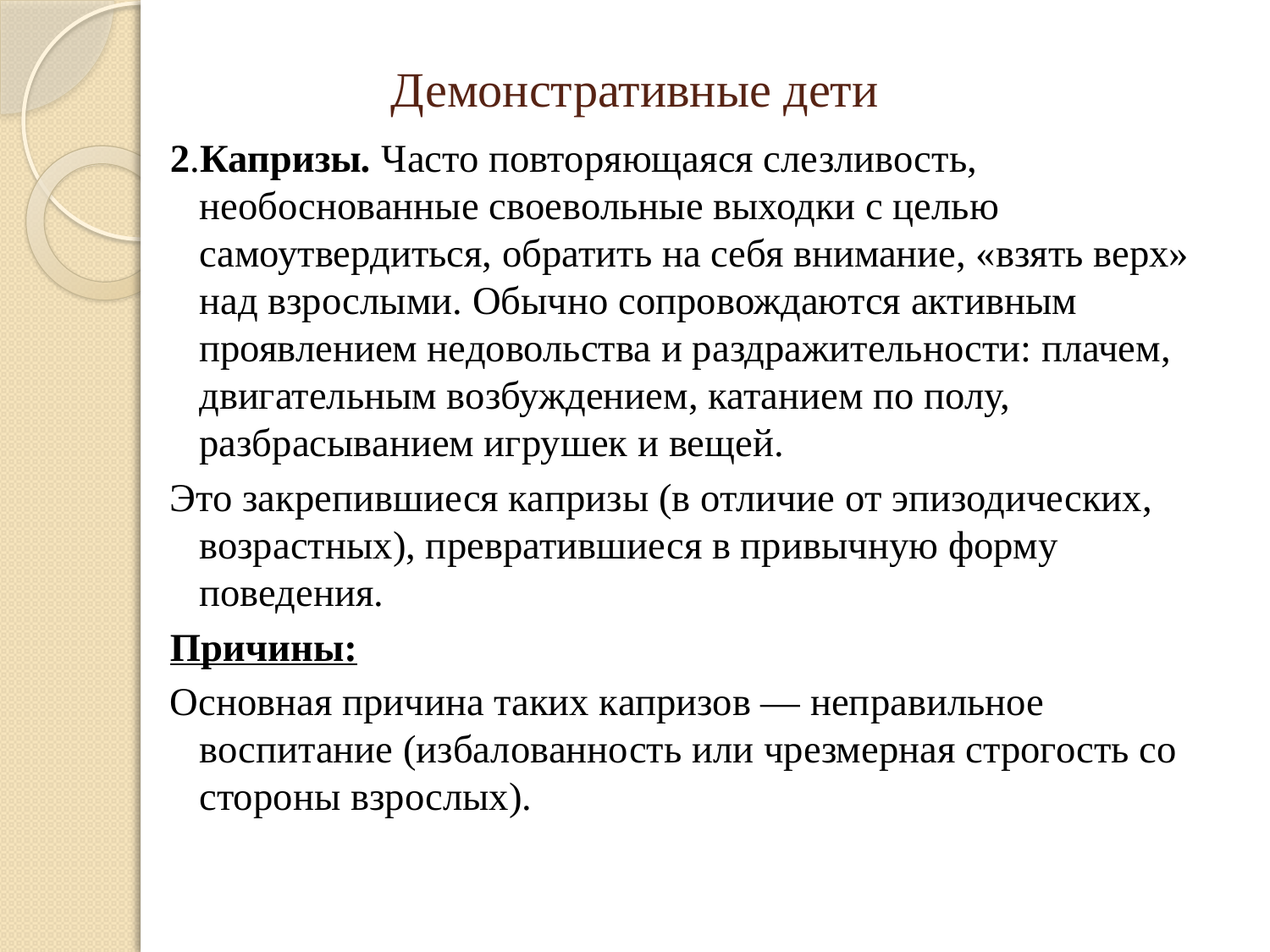

# Демонстративные дети
2.Капризы. Часто повторяющаяся слезливость, необоснованные своевольные выходки с целью самоутвердиться, обратить на себя внимание, «взять верх» над взрослыми. Обычно сопровождаются активным проявлением недовольства и раздражительности: плачем, двигательным возбуждением, катанием по полу, разбрасыванием игрушек и вещей.
Это закрепившиеся капризы (в отличие от эпизодических, возрастных), превратившиеся в привычную форму поведения.
Причины:
Основная причина таких капризов — неправильное воспитание (избалованность или чрезмерная строгость со стороны взрослых).